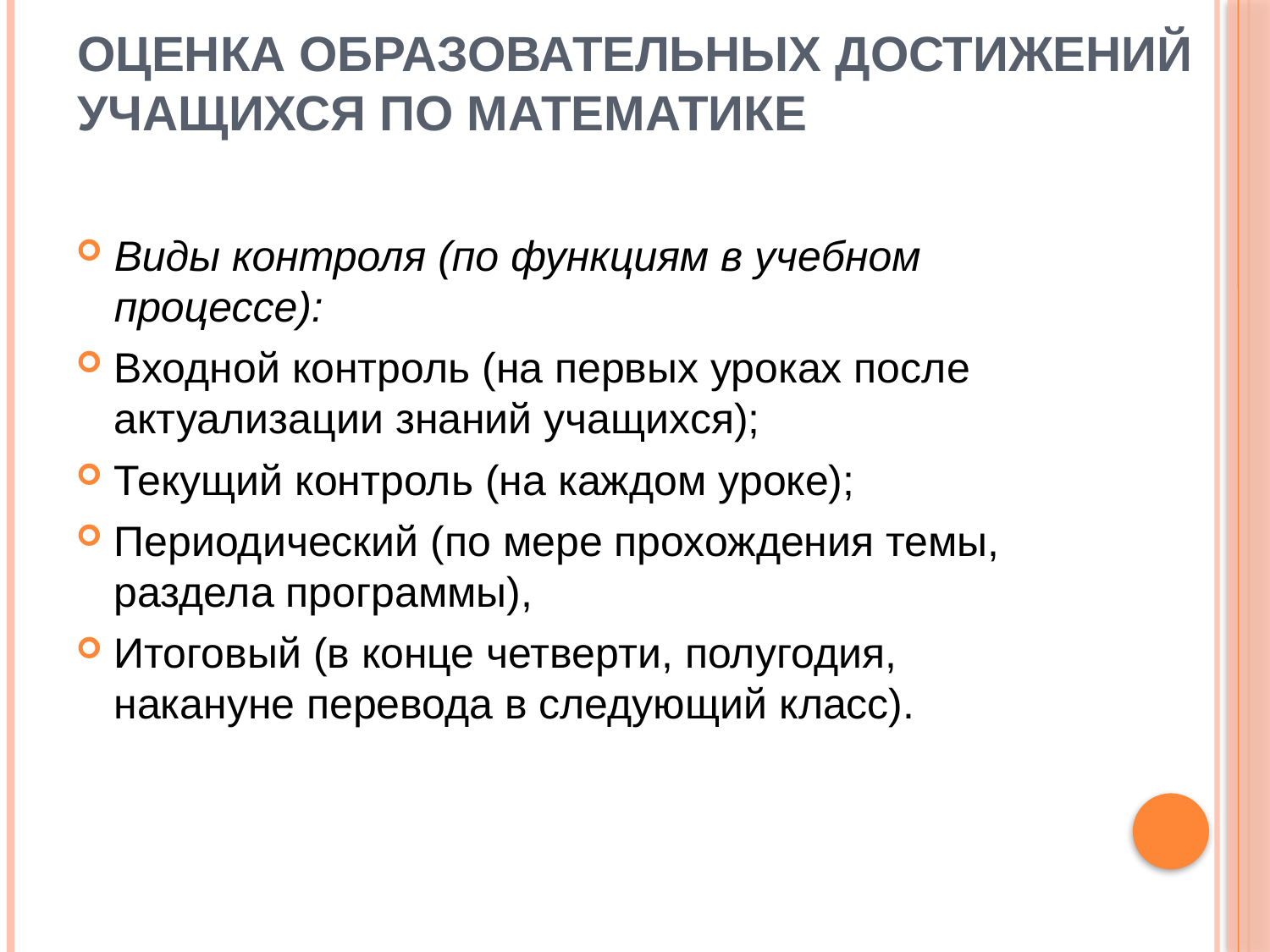

# Оценка образовательных достижений учащихся по математике
Виды контроля (по функциям в учебном процессе):
Входной контроль (на первых уроках после актуализации знаний учащихся);
Текущий контроль (на каждом уроке);
Периодический (по мере прохождения темы, раздела программы),
Итоговый (в конце четверти, полугодия, накануне перевода в следующий класс).